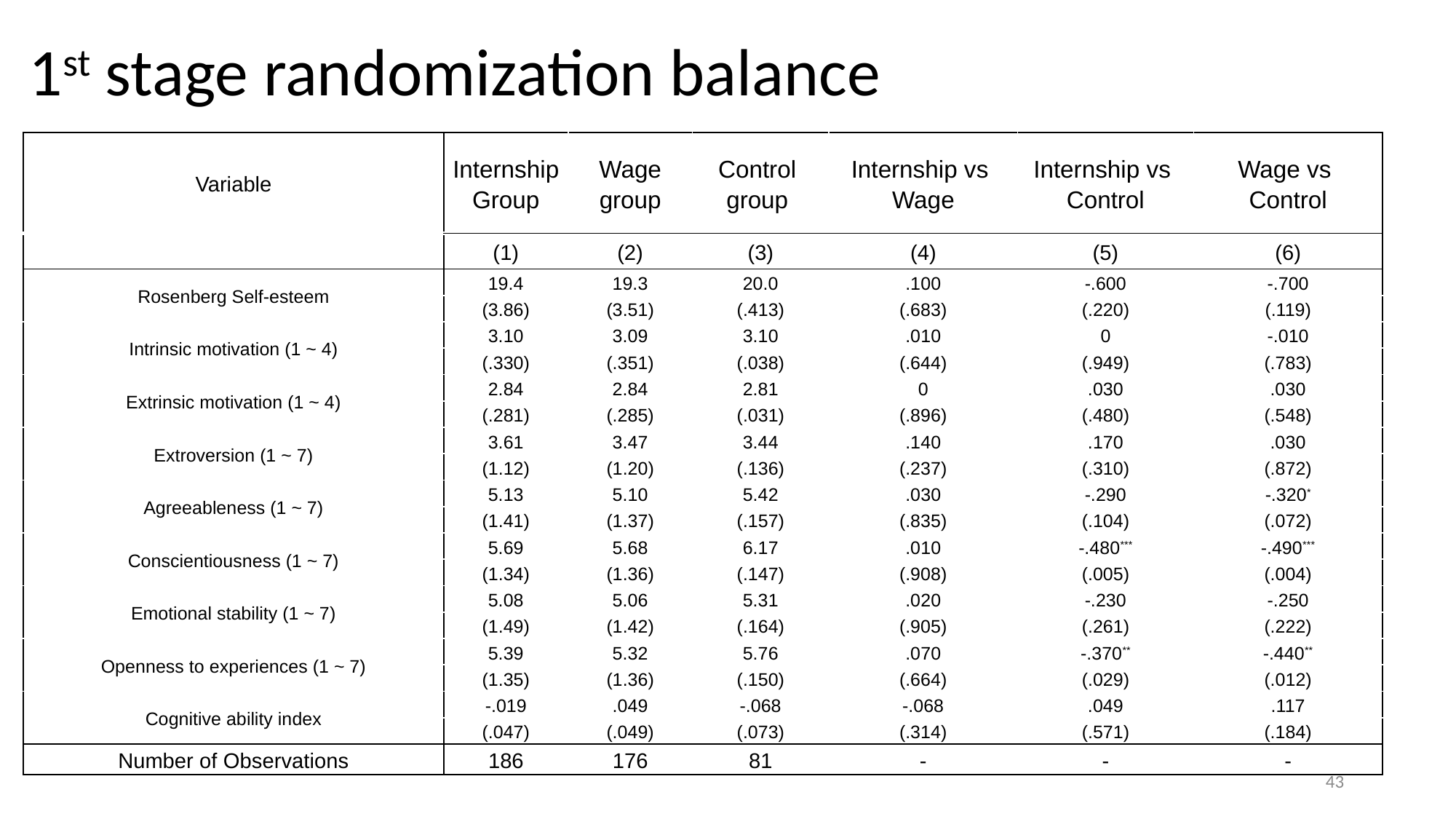

# 1st stage randomization balance
| Variable | Internship Group | Wage group | Control group | Internship vs Wage | Internship vs Control | Wage vs Control |
| --- | --- | --- | --- | --- | --- | --- |
|  | (1) | (2) | (3) | (4) | (5) | (6) |
| Rosenberg Self-esteem | 19.4 | 19.3 | 20.0 | .100 | -.600 | -.700 |
|  | (3.86) | (3.51) | (.413) | (.683) | (.220) | (.119) |
| Intrinsic motivation (1 ~ 4) | 3.10 | 3.09 | 3.10 | .010 | 0 | -.010 |
|  | (.330) | (.351) | (.038) | (.644) | (.949) | (.783) |
| Extrinsic motivation (1 ~ 4) | 2.84 | 2.84 | 2.81 | 0 | .030 | .030 |
|  | (.281) | (.285) | (.031) | (.896) | (.480) | (.548) |
| Extroversion (1 ~ 7) | 3.61 | 3.47 | 3.44 | .140 | .170 | .030 |
|  | (1.12) | (1.20) | (.136) | (.237) | (.310) | (.872) |
| Agreeableness (1 ~ 7) | 5.13 | 5.10 | 5.42 | .030 | -.290 | -.320\* |
|  | (1.41) | (1.37) | (.157) | (.835) | (.104) | (.072) |
| Conscientiousness (1 ~ 7) | 5.69 | 5.68 | 6.17 | .010 | -.480\*\*\* | -.490\*\*\* |
|  | (1.34) | (1.36) | (.147) | (.908) | (.005) | (.004) |
| Emotional stability (1 ~ 7) | 5.08 | 5.06 | 5.31 | .020 | -.230 | -.250 |
|  | (1.49) | (1.42) | (.164) | (.905) | (.261) | (.222) |
| Openness to experiences (1 ~ 7) | 5.39 | 5.32 | 5.76 | .070 | -.370\*\* | -.440\*\* |
|  | (1.35) | (1.36) | (.150) | (.664) | (.029) | (.012) |
| Cognitive ability index | -.019 | .049 | -.068 | -.068 | .049 | .117 |
|  | (.047) | (.049) | (.073) | (.314) | (.571) | (.184) |
| Number of Observations | 186 | 176 | 81 | - | - | - |
43